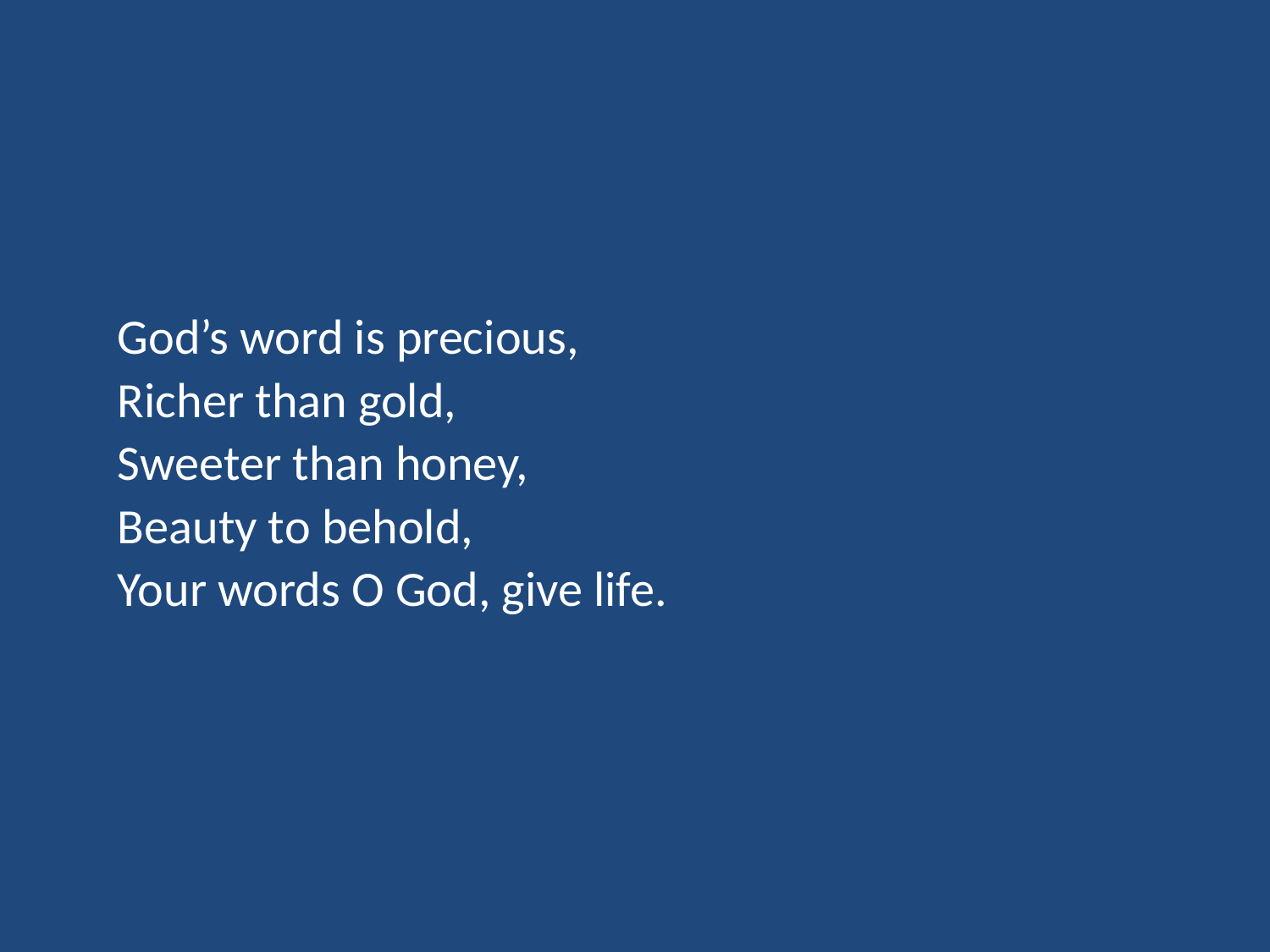

God’s word is precious,
Richer than gold,
Sweeter than honey,
Beauty to behold,
Your words O God, give life.